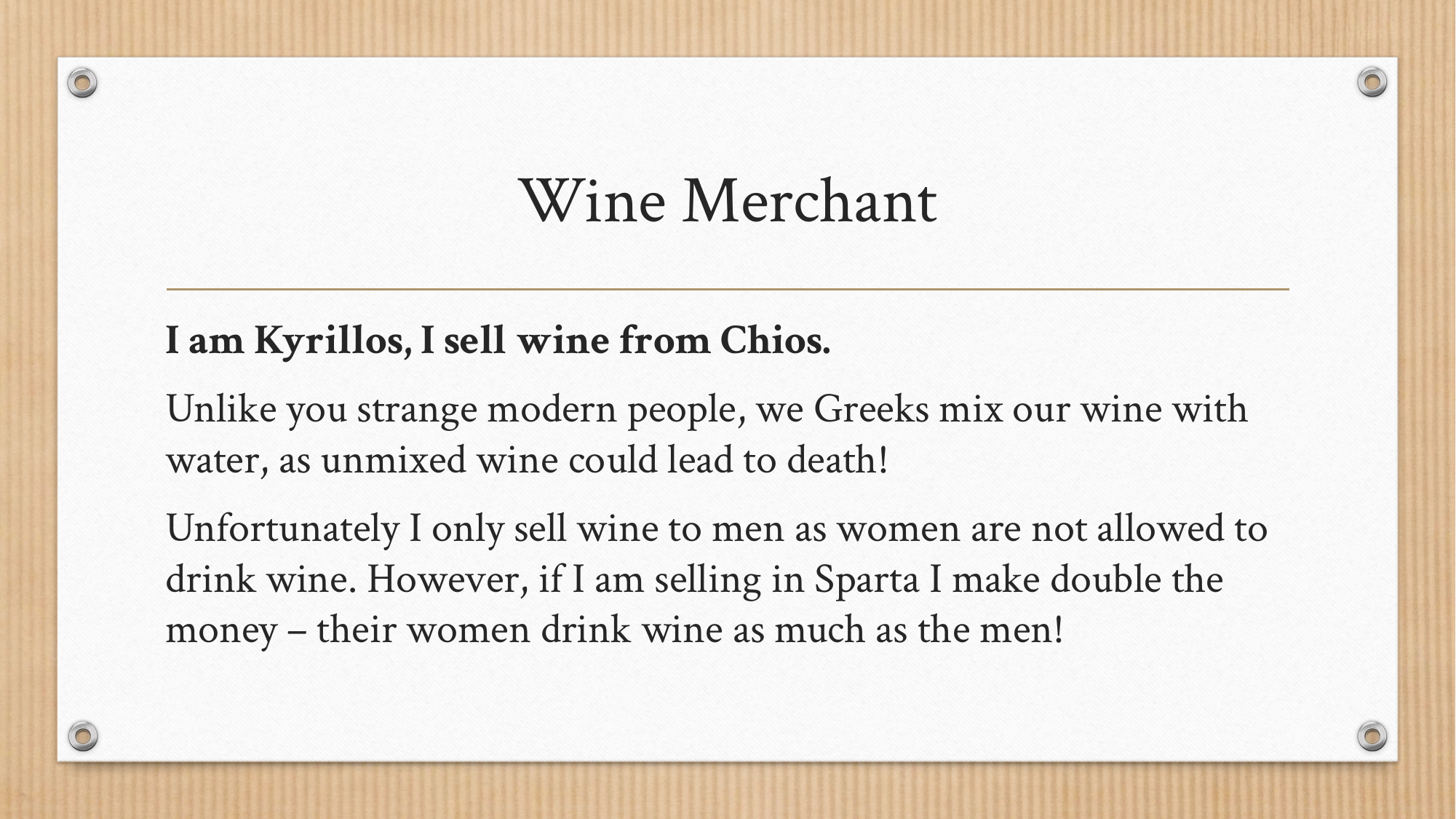

# Wine Merchant
I am Kyrillos, I sell wine from Chios.
Unlike you strange modern people, we Greeks mix our wine with water, as unmixed wine could lead to death!
Unfortunately I only sell wine to men as women are not allowed to drink wine. However, if I am selling in Sparta I make double the money – their women drink wine as much as the men!